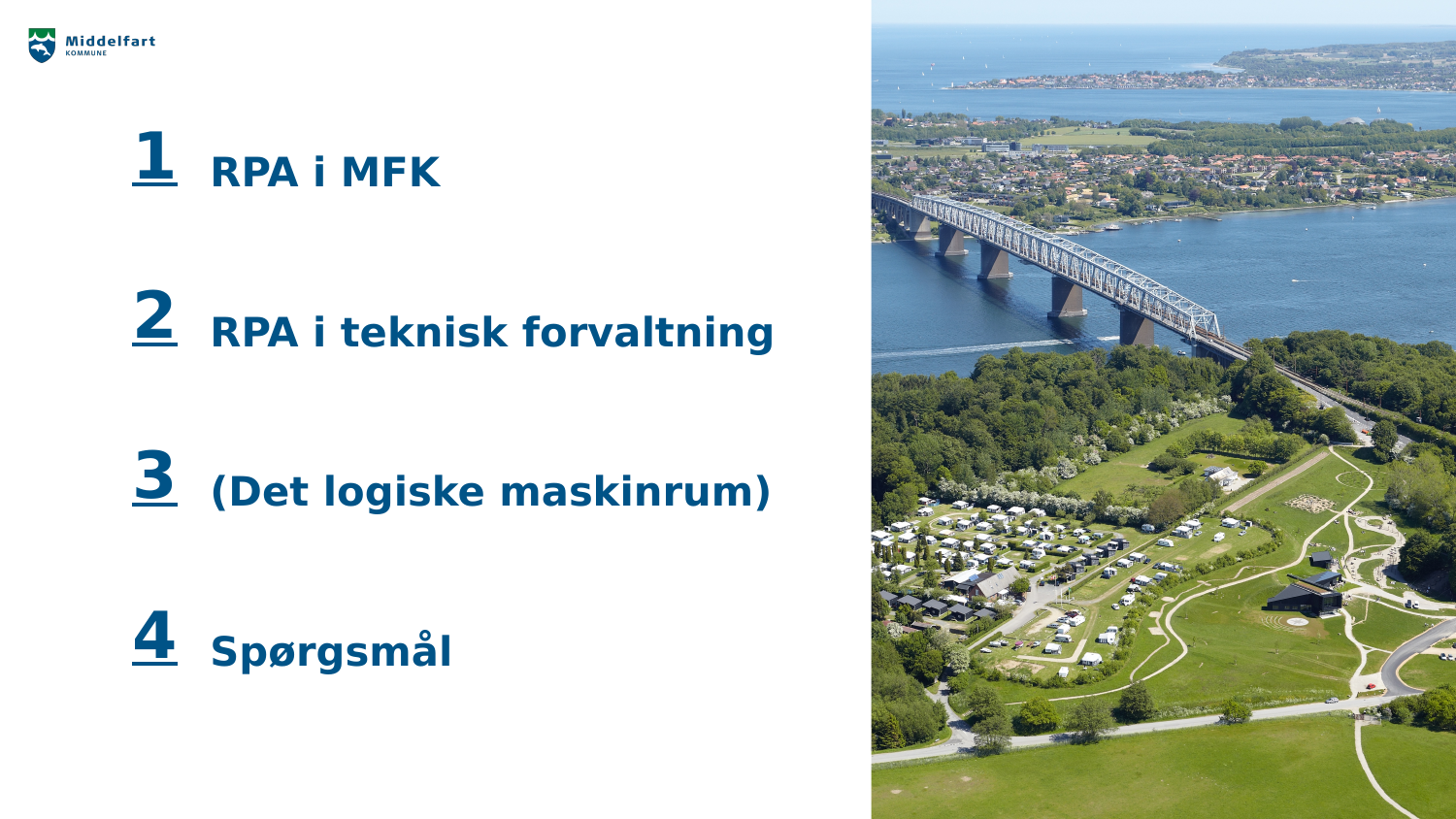

1
RPA i MFK

2
RPA i teknisk forvaltning
3
(Det logiske maskinrum)
4
Spørgsmål